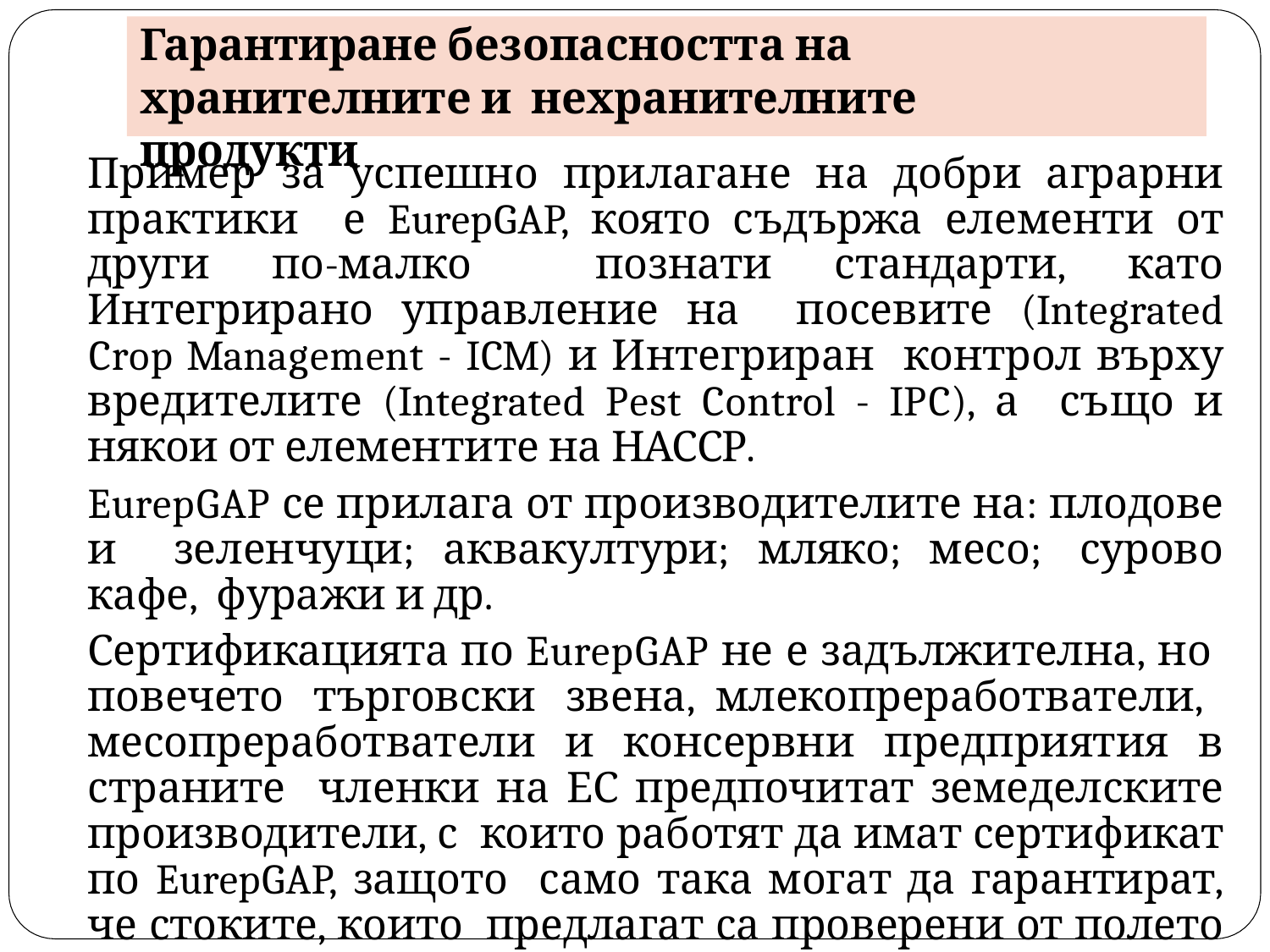

# Гарантиране безопасността на хранителните и  нехранителните продукти

Пример за успешно прилагане на добри аграрни практики  е EurepGAP, която съдържа елементи от други по-малко  познати стандарти, като Интегрирано управление на  посевите (Integrated Crop Management - ICM) и Интегриран  контрол върху вредителите (Integrated Pest Control - IPC), а  също и някои от елементите на НАССР.
EurepGAP се прилага от производителите на: плодове и  зеленчуци; аквакултури; мляко; месо; сурово кафе,  фуражи и др.
Сертификацията по EurepGAP не е задължителна, но  повечето търговски звена, млекопреработватели,  месопреработватели и консервни предприятия в страните  членки на ЕС предпочитат земеделските производители, с  които работят да имат сертификат по EurepGAP, защото  само така могат да гарантират, че стоките, които  предлагат са проверени от полето до трапезата.